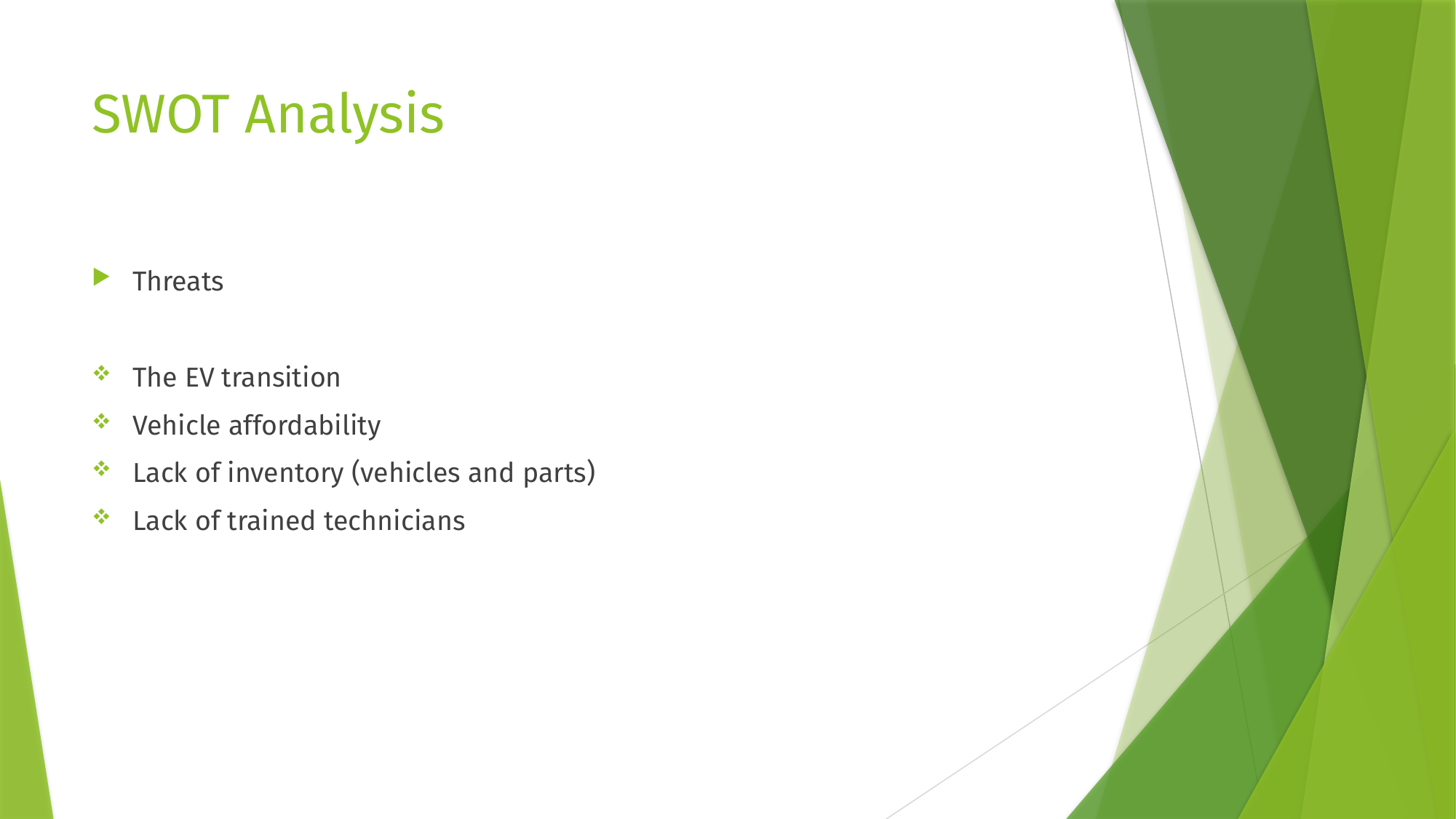

# SWOT Analysis
Threats

The EV transition
Vehicle affordability
Lack of inventory (vehicles and parts)
Lack of trained technicians